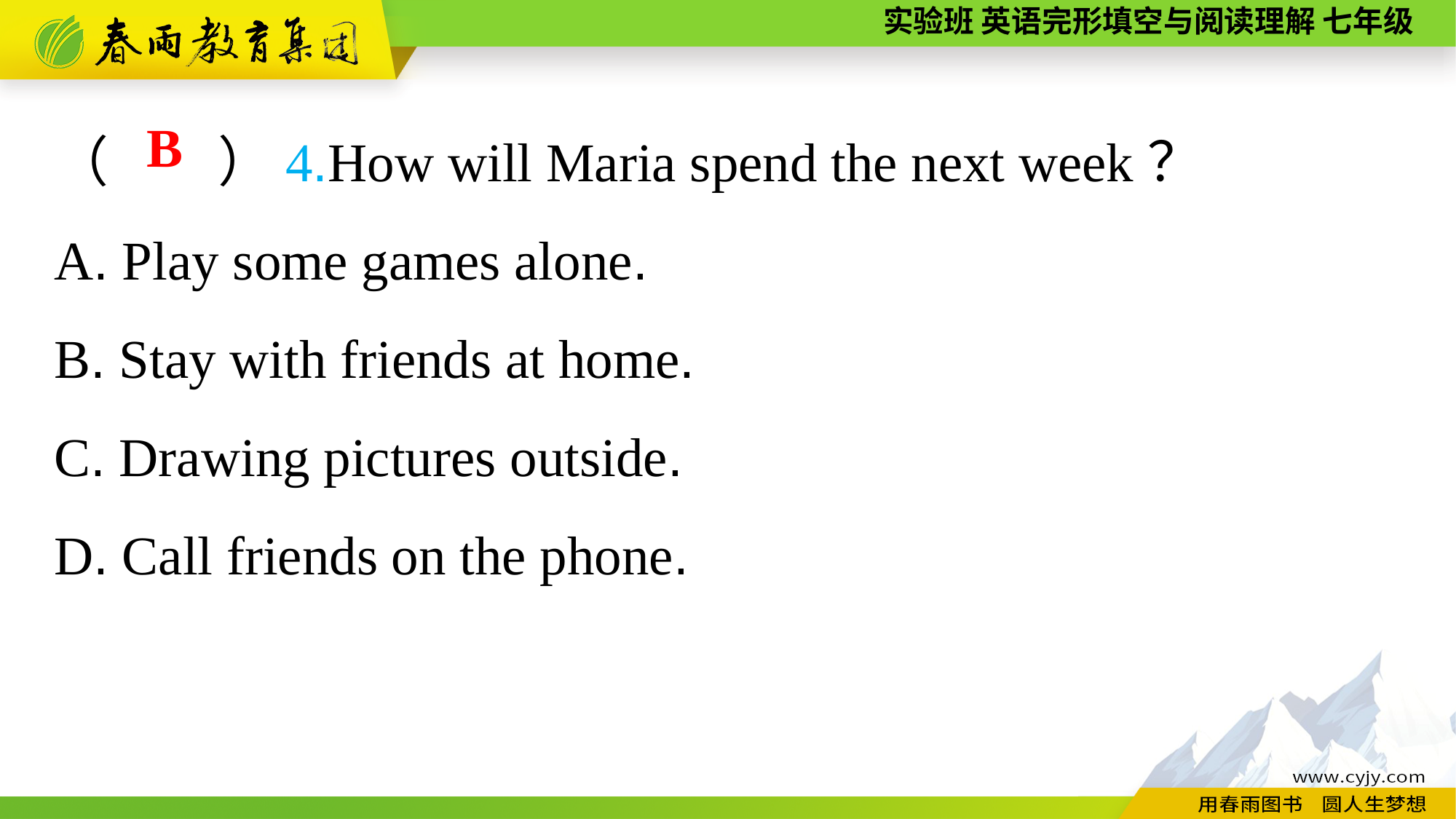

（　　）4.How will Maria spend the next week？
A. Play some games alone.
B. Stay with friends at home.
C. Drawing pictures outside.
D. Call friends on the phone.
B